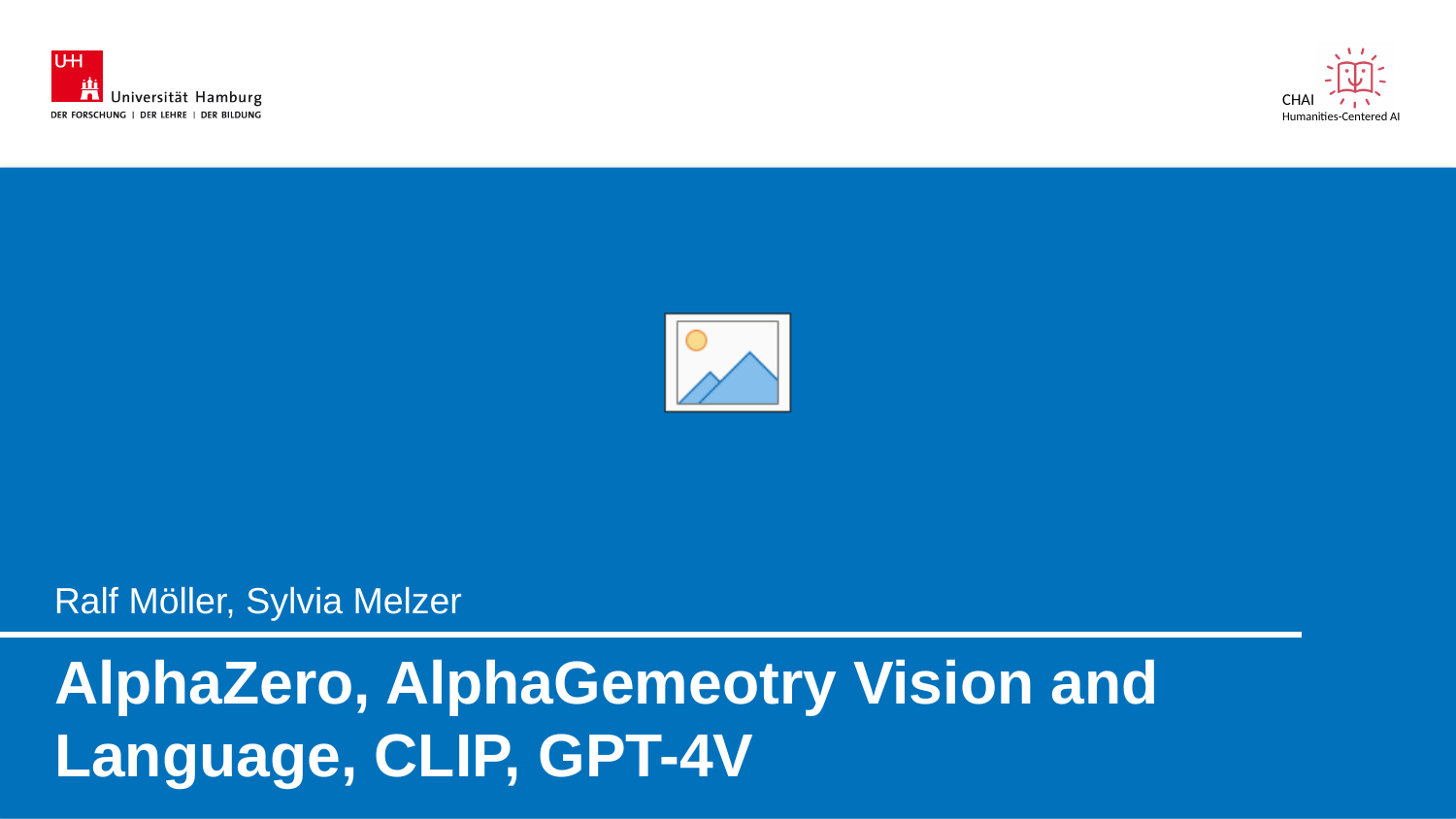

Ralf Möller, Sylvia Melzer
# AlphaZero, AlphaGemeotry Vision and Language, CLIP, GPT-4V